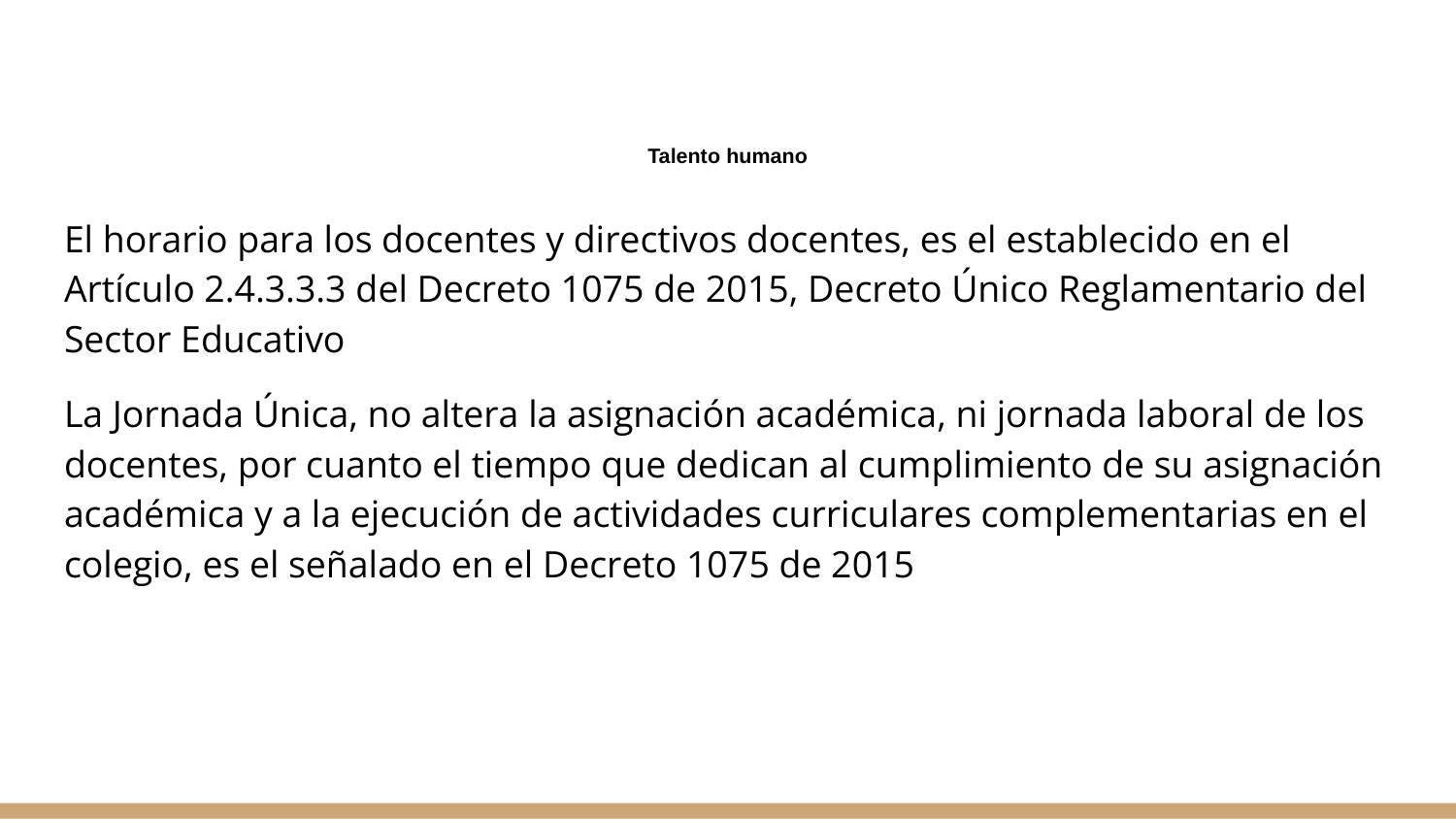

# Talento humano
El horario para los docentes y directivos docentes, es el establecido en el Artículo 2.4.3.3.3 del Decreto 1075 de 2015, Decreto Único Reglamentario del Sector Educativo
La Jornada Única, no altera la asignación académica, ni jornada laboral de los docentes, por cuanto el tiempo que dedican al cumplimiento de su asignación académica y a la ejecución de actividades curriculares complementarias en el colegio, es el señalado en el Decreto 1075 de 2015